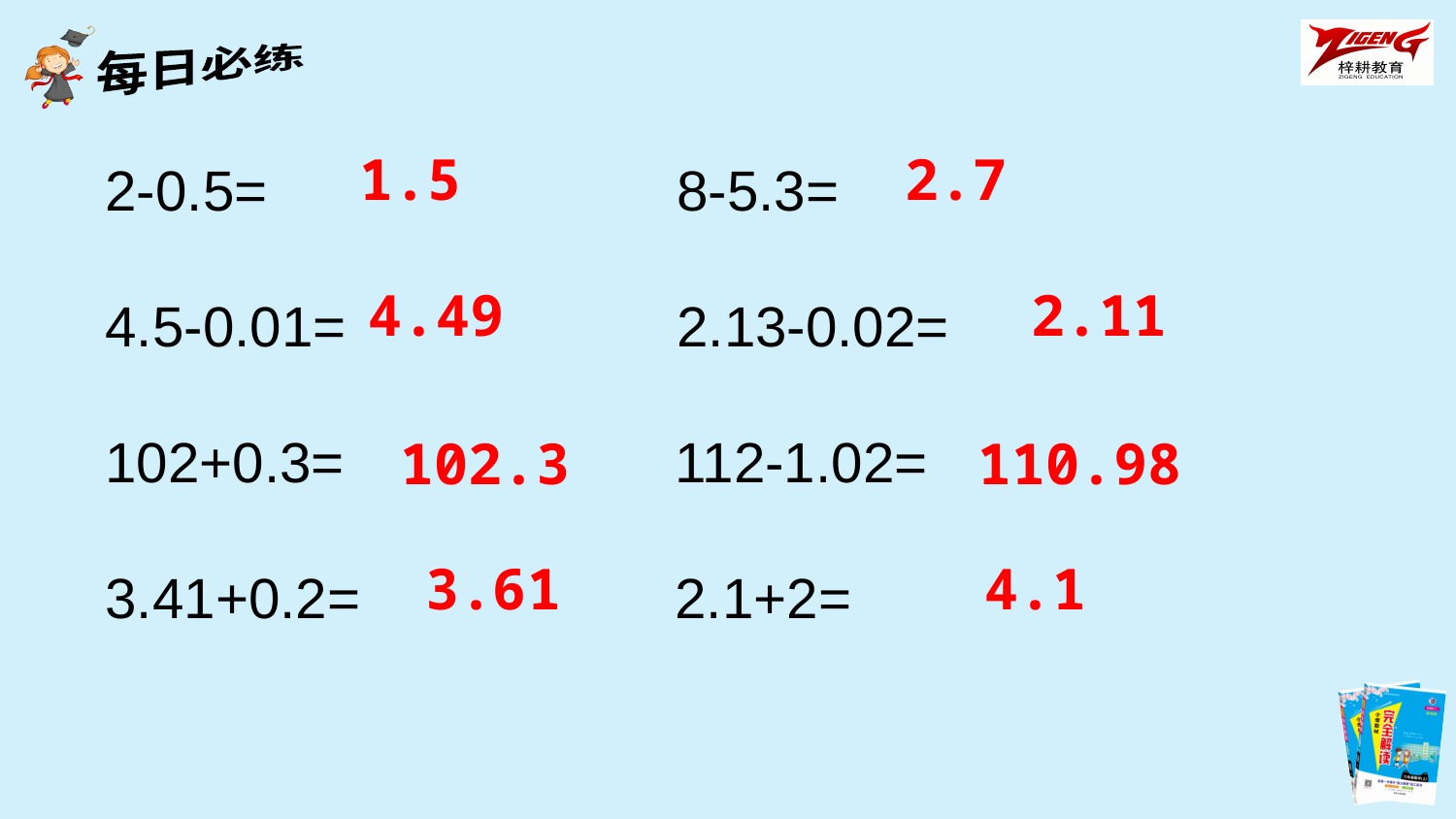

2-0.5=                          8-5.3=
4.5-0.01=                     2.13-0.02=
102+0.3=                     112-1.02=
3.41+0.2=                    2.1+2=
1.5
2.7
4.49
2.11
102.3
110.98
3.61
4.1